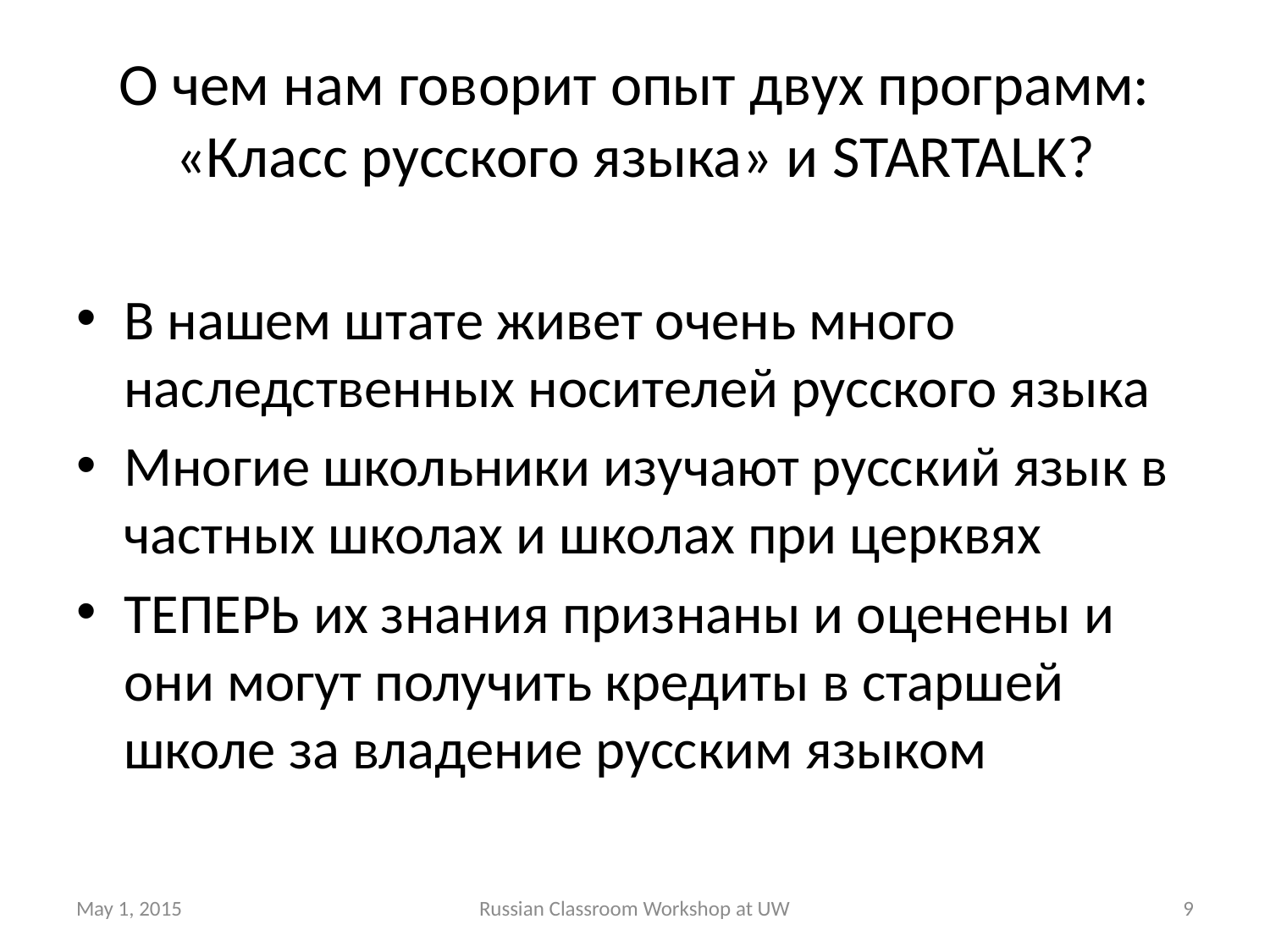

# О чем нам говорит опыт двух программ: «Класс русского языка» и STARTALK?
В нашем штате живет очень много наследственных носителей русского языка
Многие школьники изучают русский язык в частных школах и школах при церквях
ТЕПЕРЬ их знания признаны и оценены и они могут получить кредиты в старшей школе за владение русским языком
May 1, 2015
Russian Classroom Workshop at UW
9